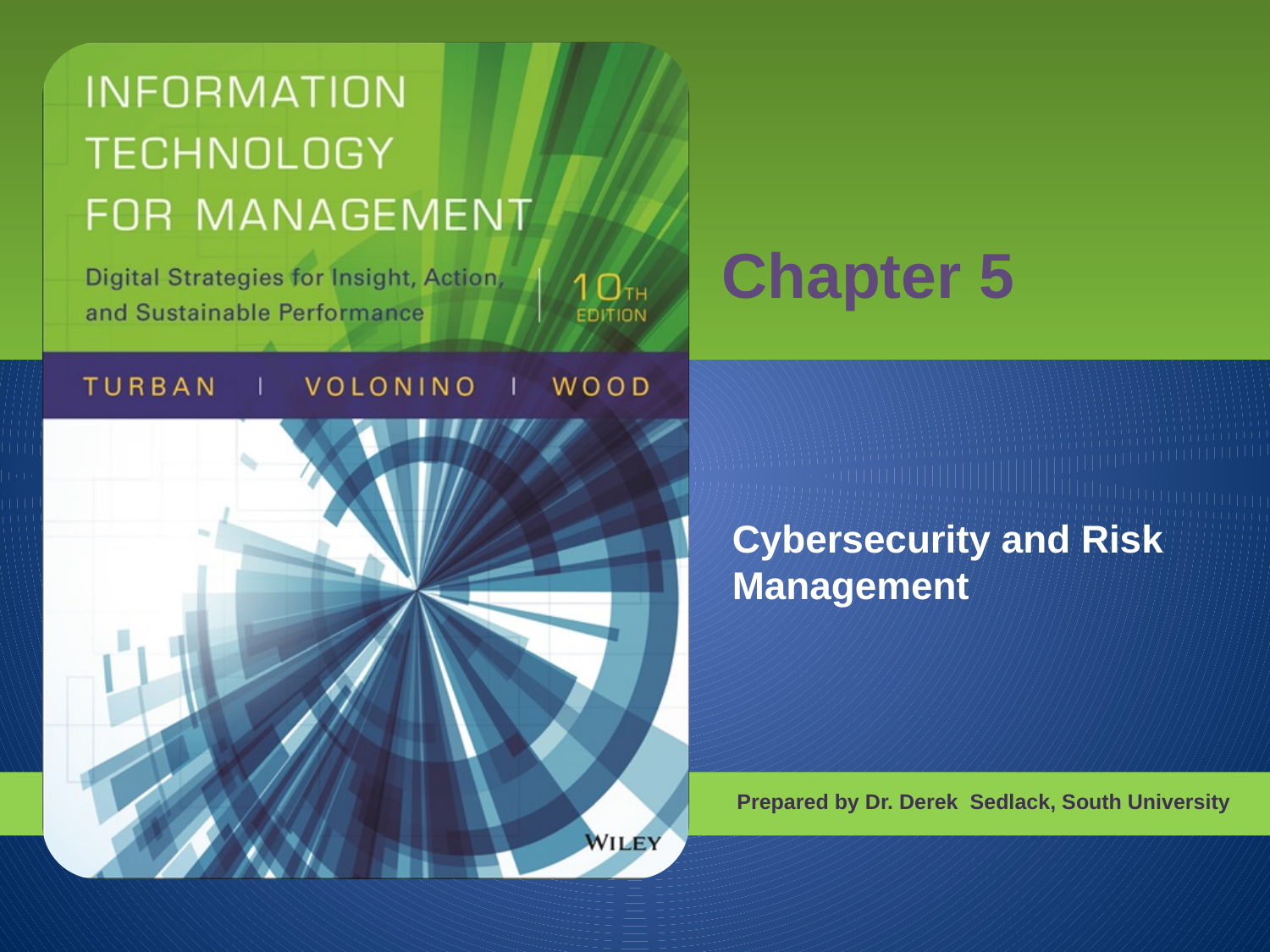

# Chapter 5
Cybersecurity and Risk Management